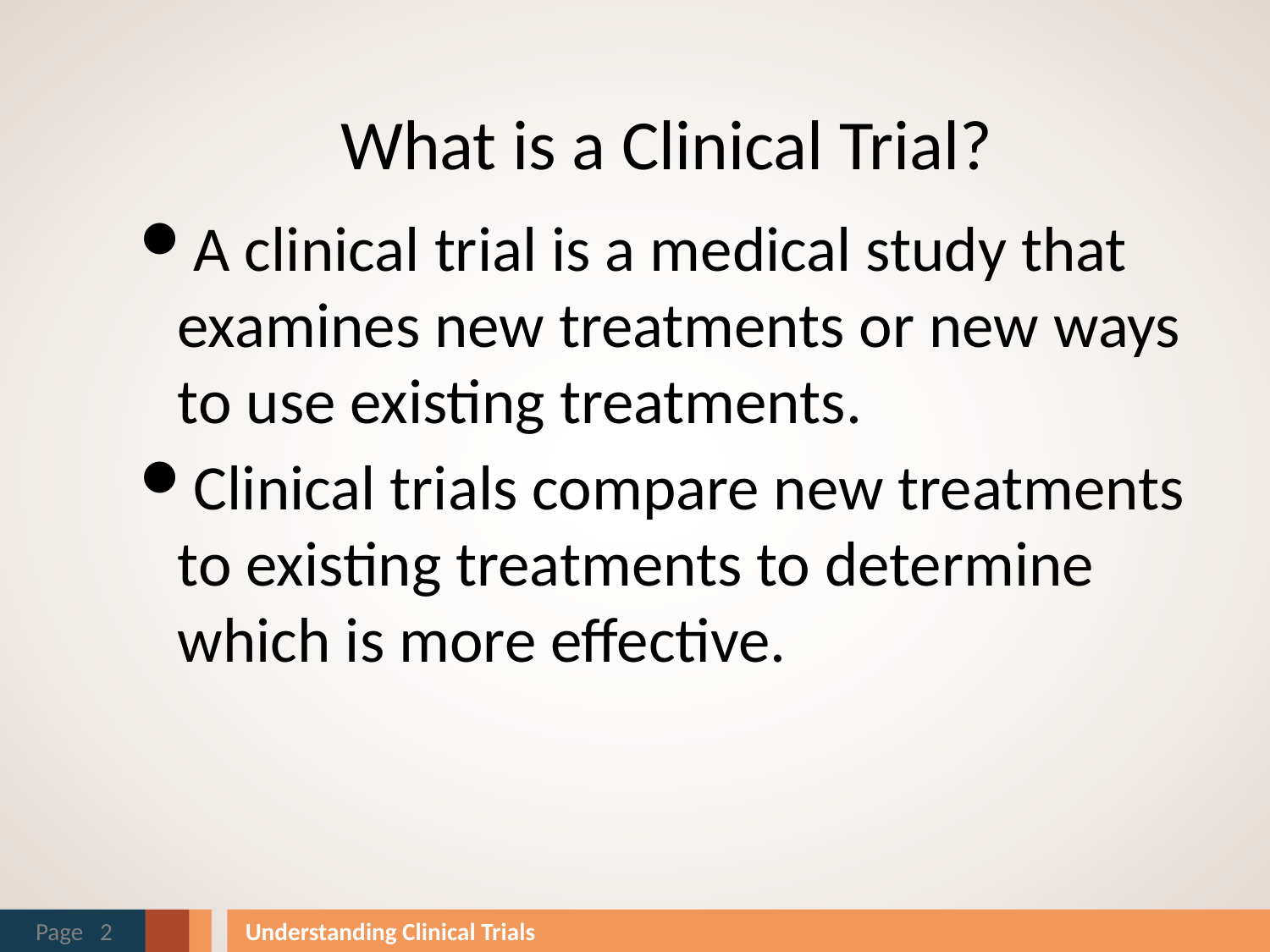

# What is a Clinical Trial?
A clinical trial is a medical study that examines new treatments or new ways to use existing treatments.
Clinical trials compare new treatments to existing treatments to determine which is more effective.
Page   2
Understanding Clinical Trials